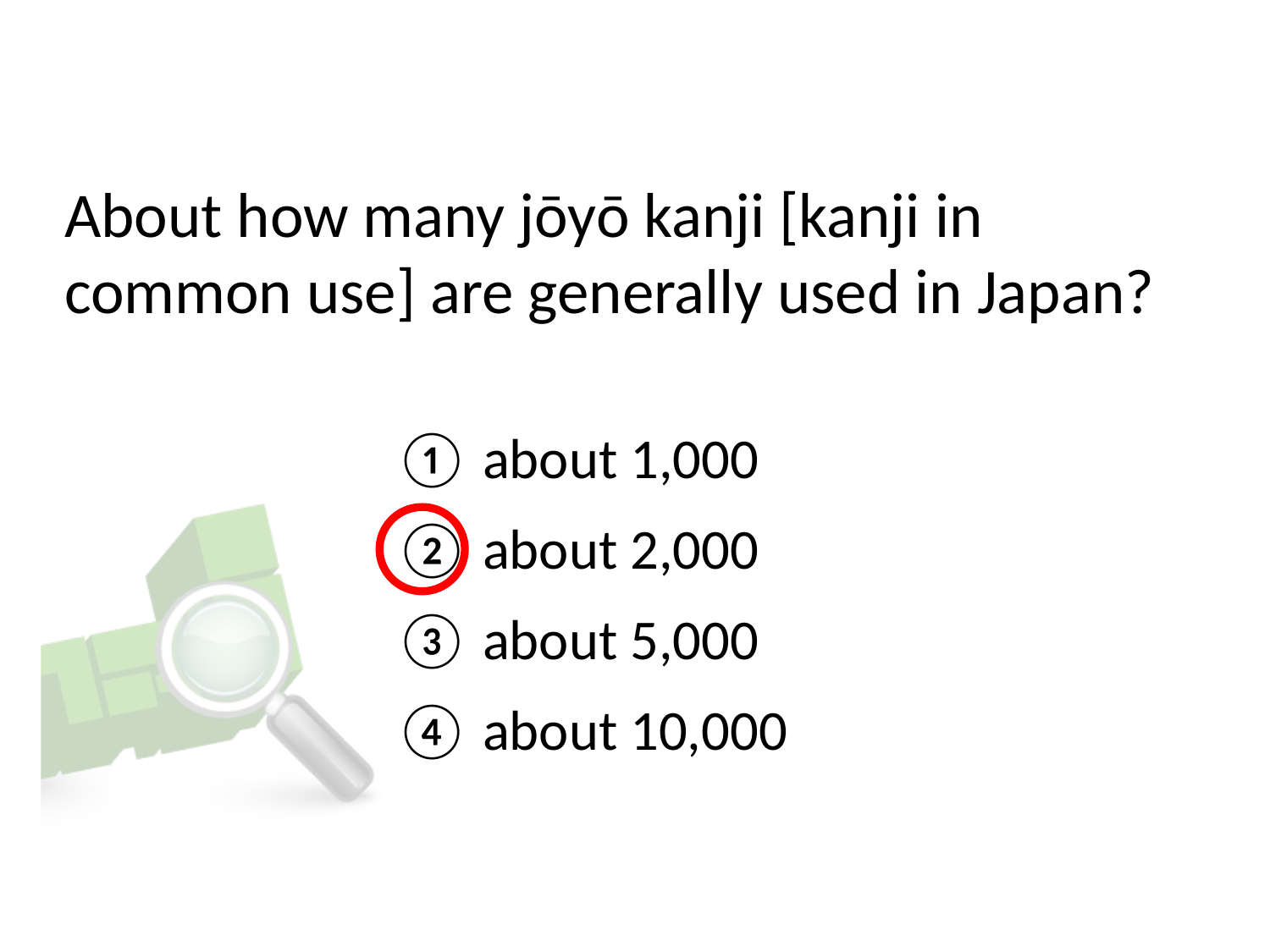

# About how many jōyō kanji [kanji in common use] are generally used in Japan?
① about 1,000
② about 2,000
③ about 5,000
④ about 10,000